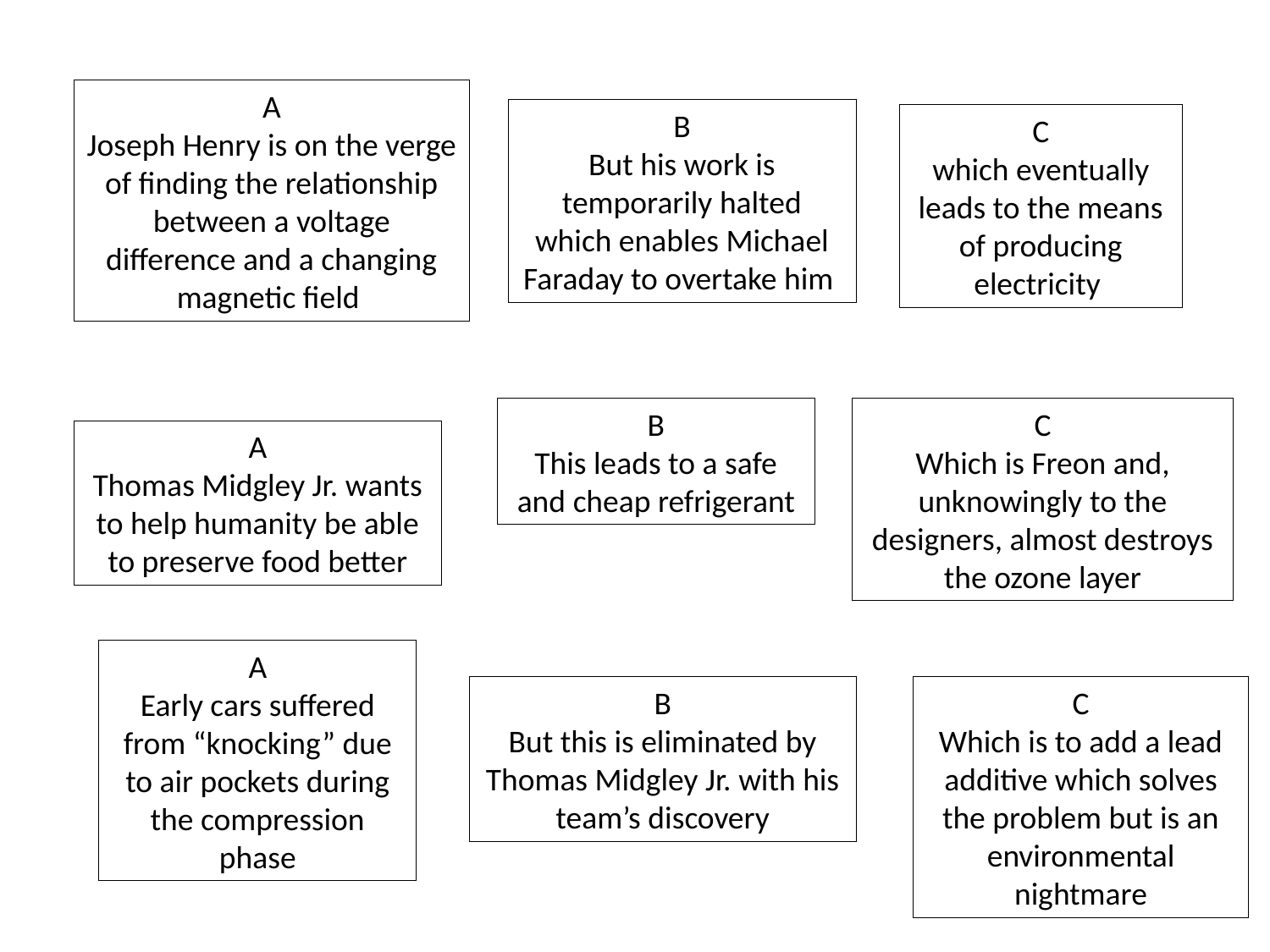

A
Joseph Henry is on the verge of finding the relationship between a voltage difference and a changing magnetic field
B
But his work is temporarily halted which enables Michael Faraday to overtake him
C
which eventually leads to the means of producing electricity
B
This leads to a safe and cheap refrigerant
C
Which is Freon and, unknowingly to the designers, almost destroys the ozone layer
A
Thomas Midgley Jr. wants to help humanity be able to preserve food better
A
Early cars suffered from “knocking” due to air pockets during the compression phase
B
But this is eliminated by Thomas Midgley Jr. with his team’s discovery
C
Which is to add a lead additive which solves the problem but is an environmental nightmare